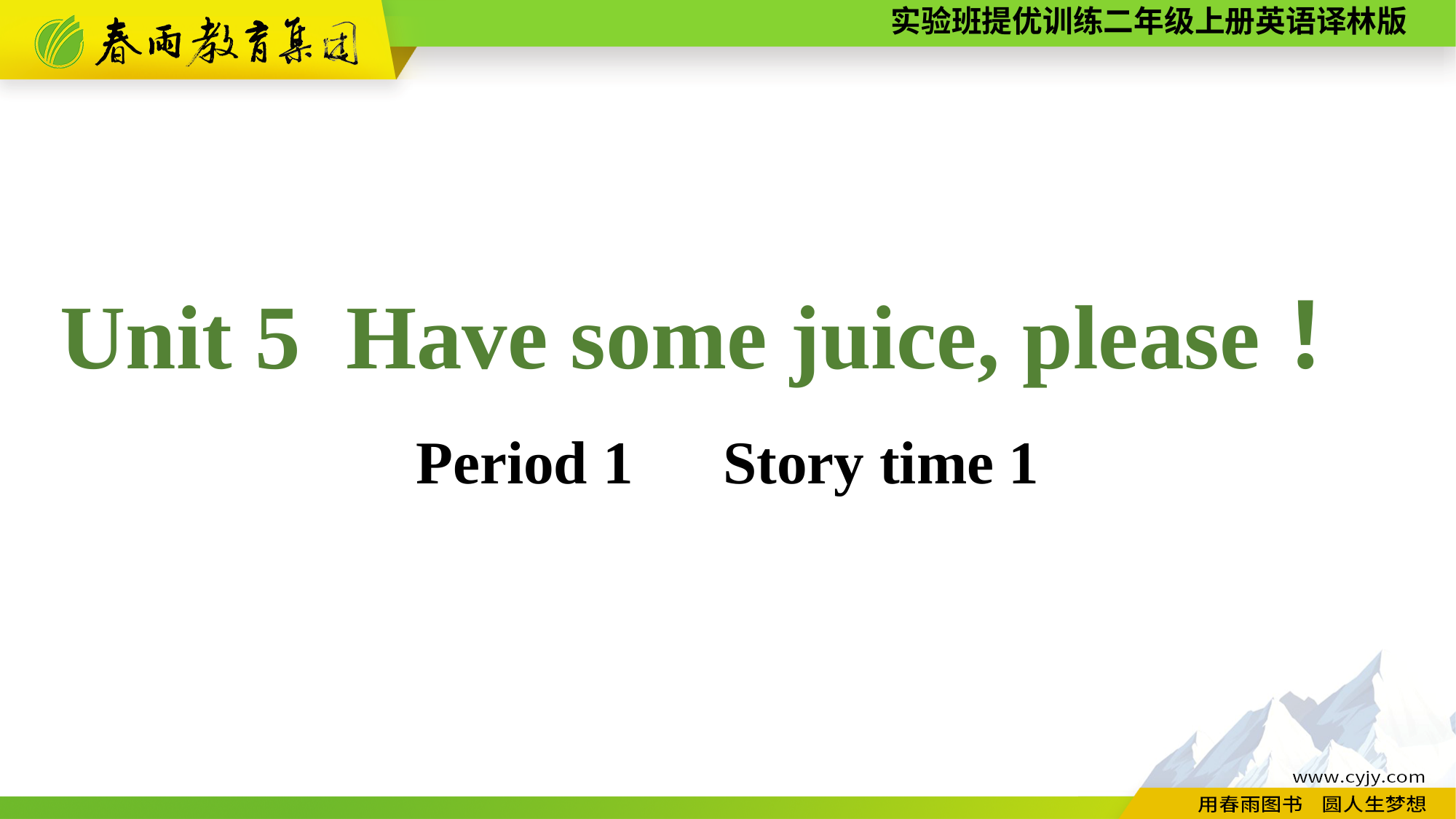

Unit 5  Have some juice, please！Period 1　Story time 1